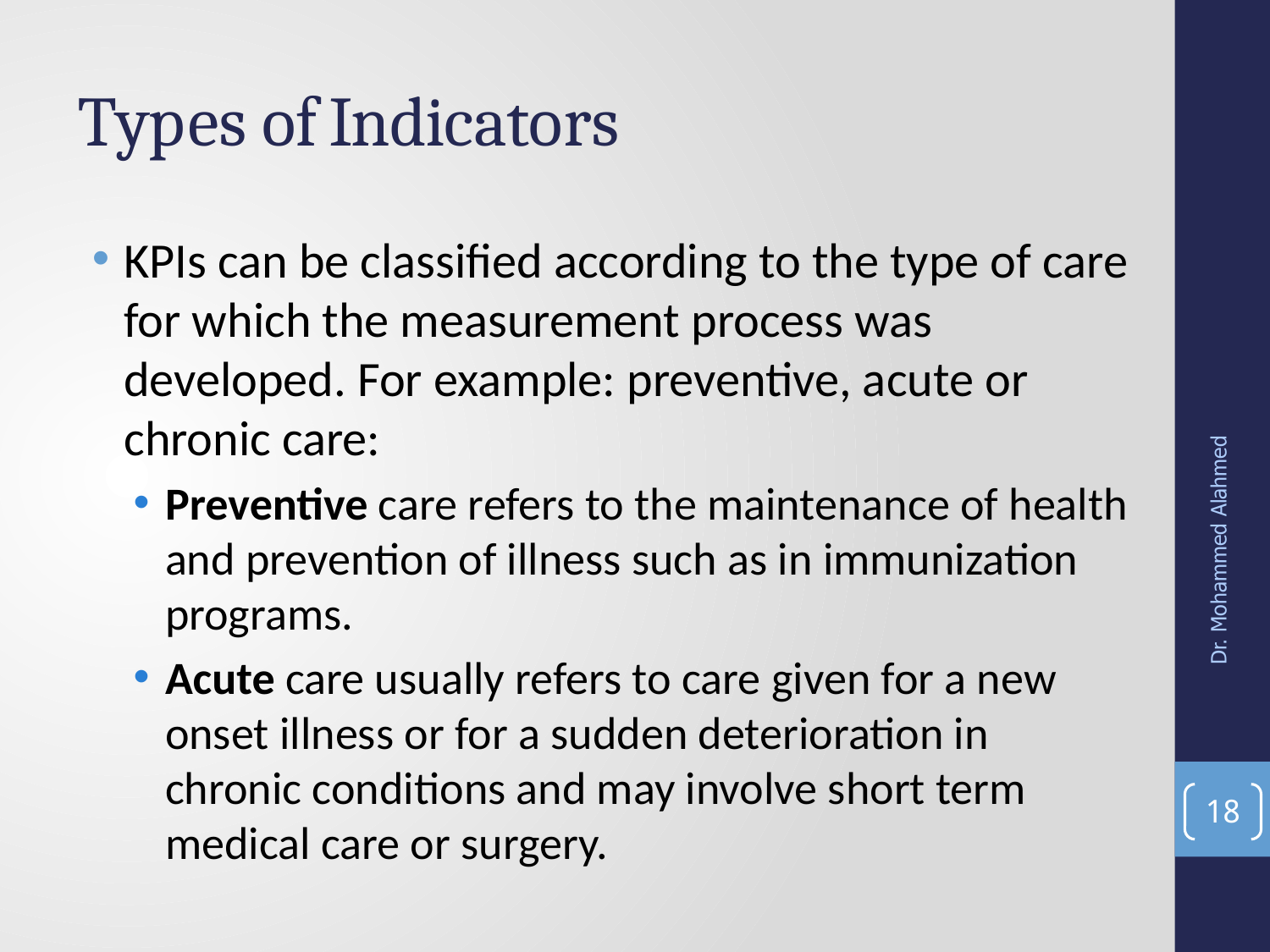

# Types of Indicators
KPIs can be classified according to the type of care for which the measurement process was developed. For example: preventive, acute or chronic care:
Preventive care refers to the maintenance of health and prevention of illness such as in immunization programs.
Acute care usually refers to care given for a new onset illness or for a sudden deterioration in chronic conditions and may involve short term medical care or surgery.
Dr. Mohammed Alahmed
18